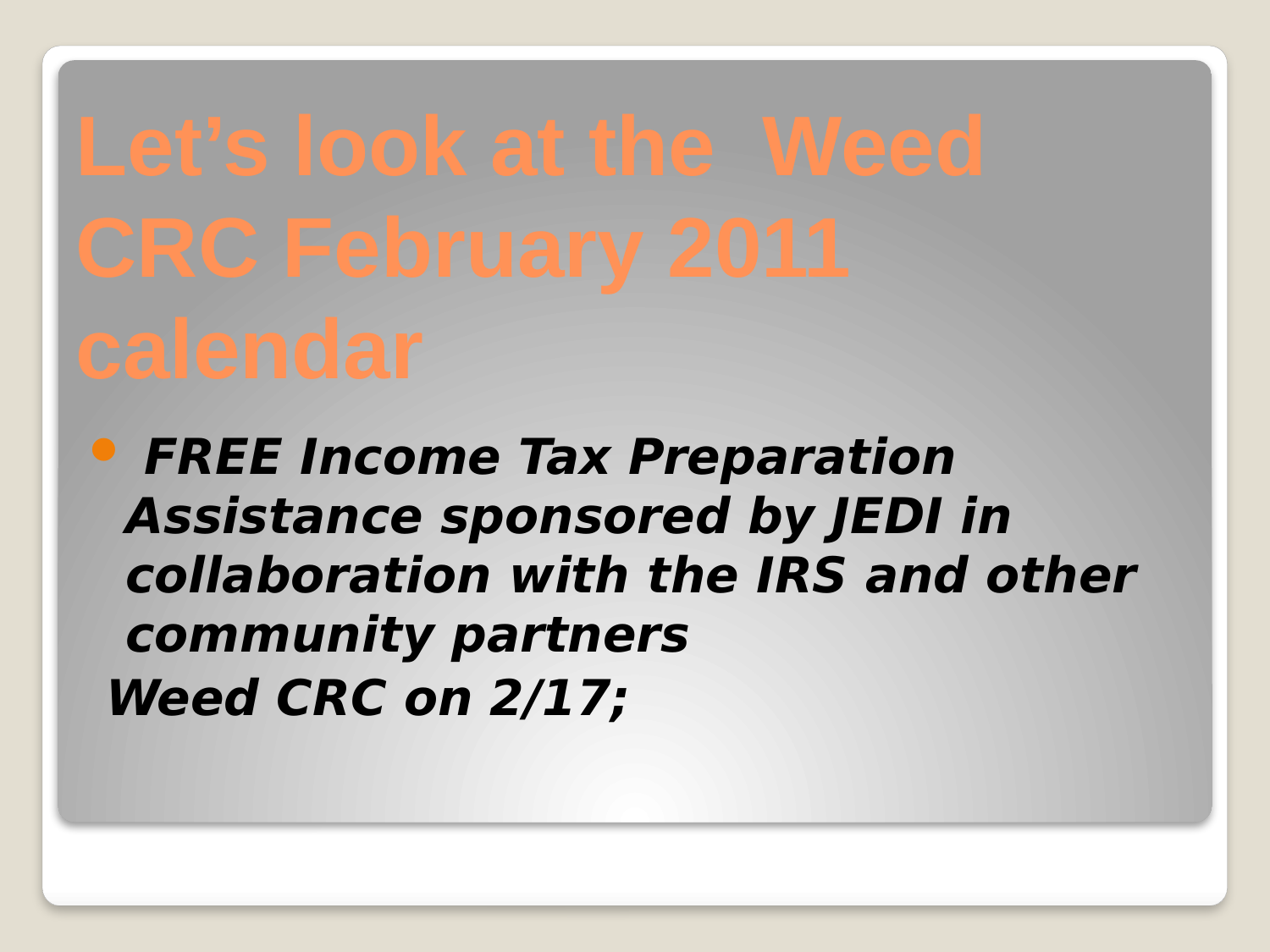

# Let’s look at the  Weed CRC February 2011  calendar

 FREE Income Tax Preparation Assistance sponsored by JEDI in collaboration with the IRS and other community partners
 Weed CRC on 2/17;